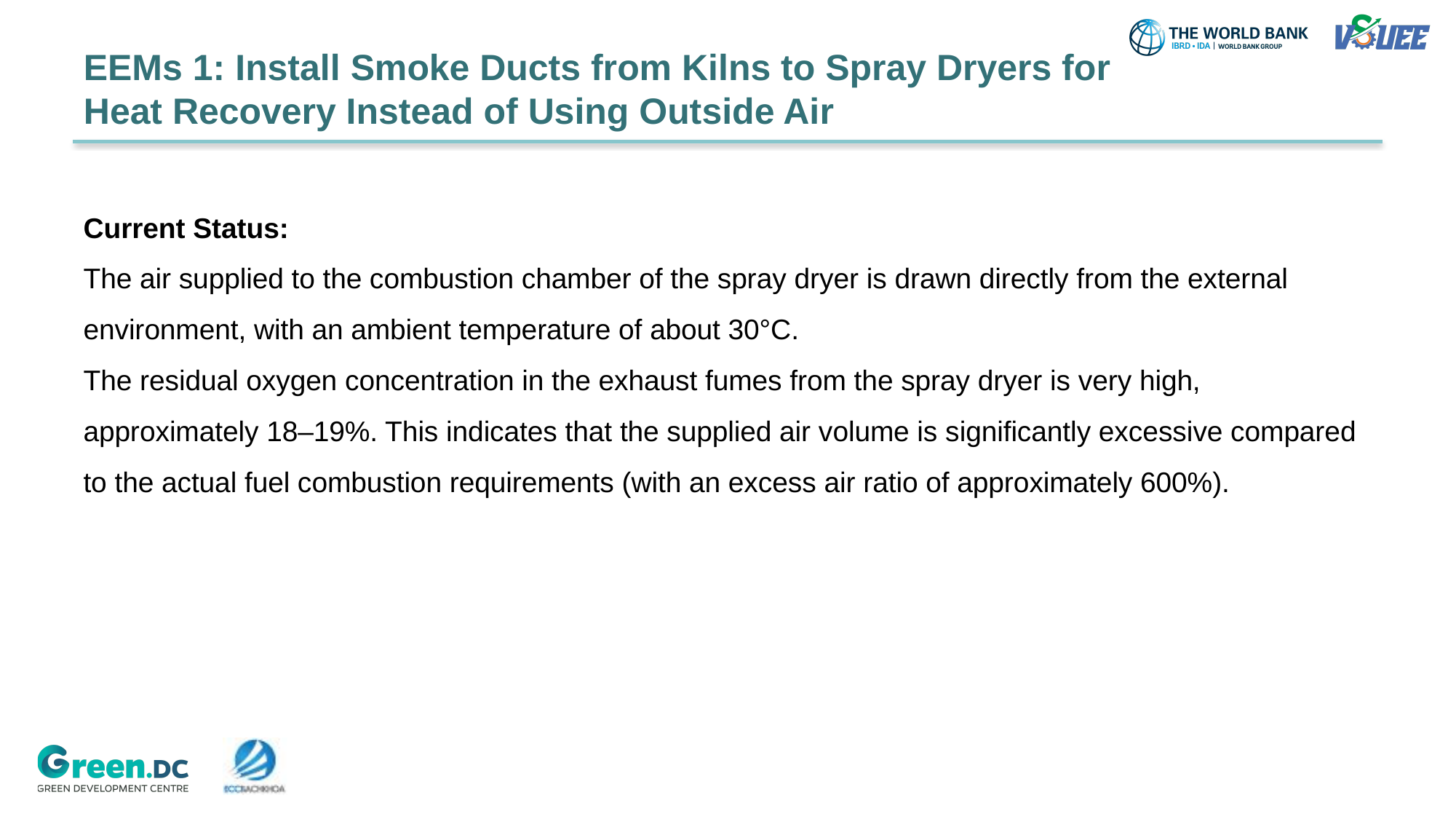

# EEMs 1: Install Smoke Ducts from Kilns to Spray Dryers for Heat Recovery Instead of Using Outside Air
Current Status:
The air supplied to the combustion chamber of the spray dryer is drawn directly from the external environment, with an ambient temperature of about 30°C.
The residual oxygen concentration in the exhaust fumes from the spray dryer is very high, approximately 18–19%. This indicates that the supplied air volume is significantly excessive compared to the actual fuel combustion requirements (with an excess air ratio of approximately 600%).